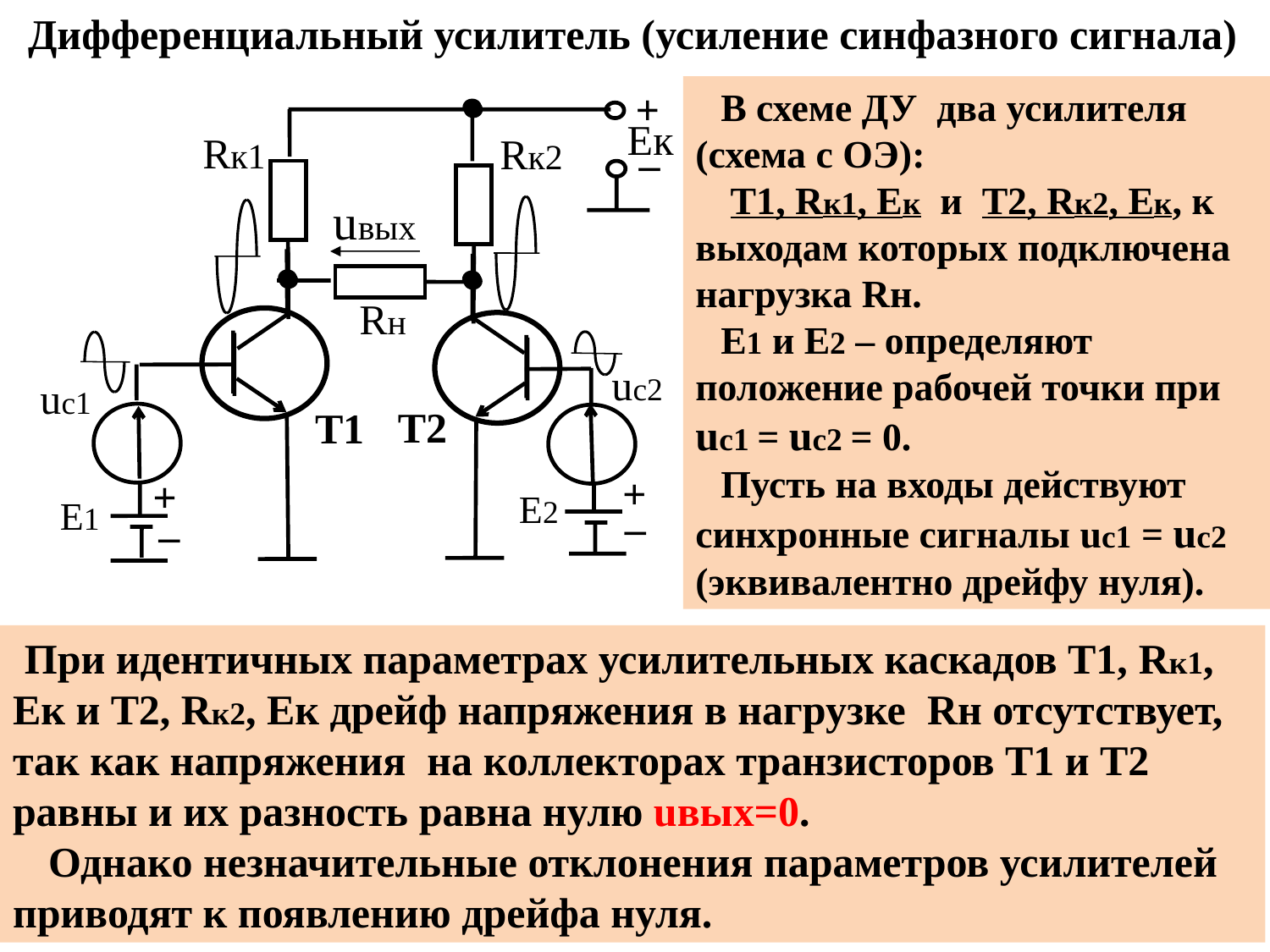

Дифференциальный усилитель (усиление синфазного сигнала)
+

Eк

Rк2

Rк1

‒

uвых

Rн

uс2

uс1

+

T2
T1

+
Е2

Е1
‒
‒

В схеме ДУ  два усилителя (схема с ОЭ):
 Т1, Rк1, Ек  и  Т2, Rк2, Ек, к выходам которых подключена нагрузка Rн.
E1 и E2 – определяют положение рабочей точки при uc1 = uc2 = 0.
Пусть на входы действуют синхронные сигналы uc1 = uc2 (эквивалентно дрейфу нуля).

При идентичных параметрах усилительных каскадов Т1, Rк1, Ек и Т2, Rк2, Ек дрейф напряжения в нагрузке  Rн отсутствует, так как напряжения  на коллекторах транзисторов Т1 и Т2 равны и их разность равна нулю uвых=0.
 Однако незначительные отклонения параметров усилителей приводят к появлению дрейфа нуля.